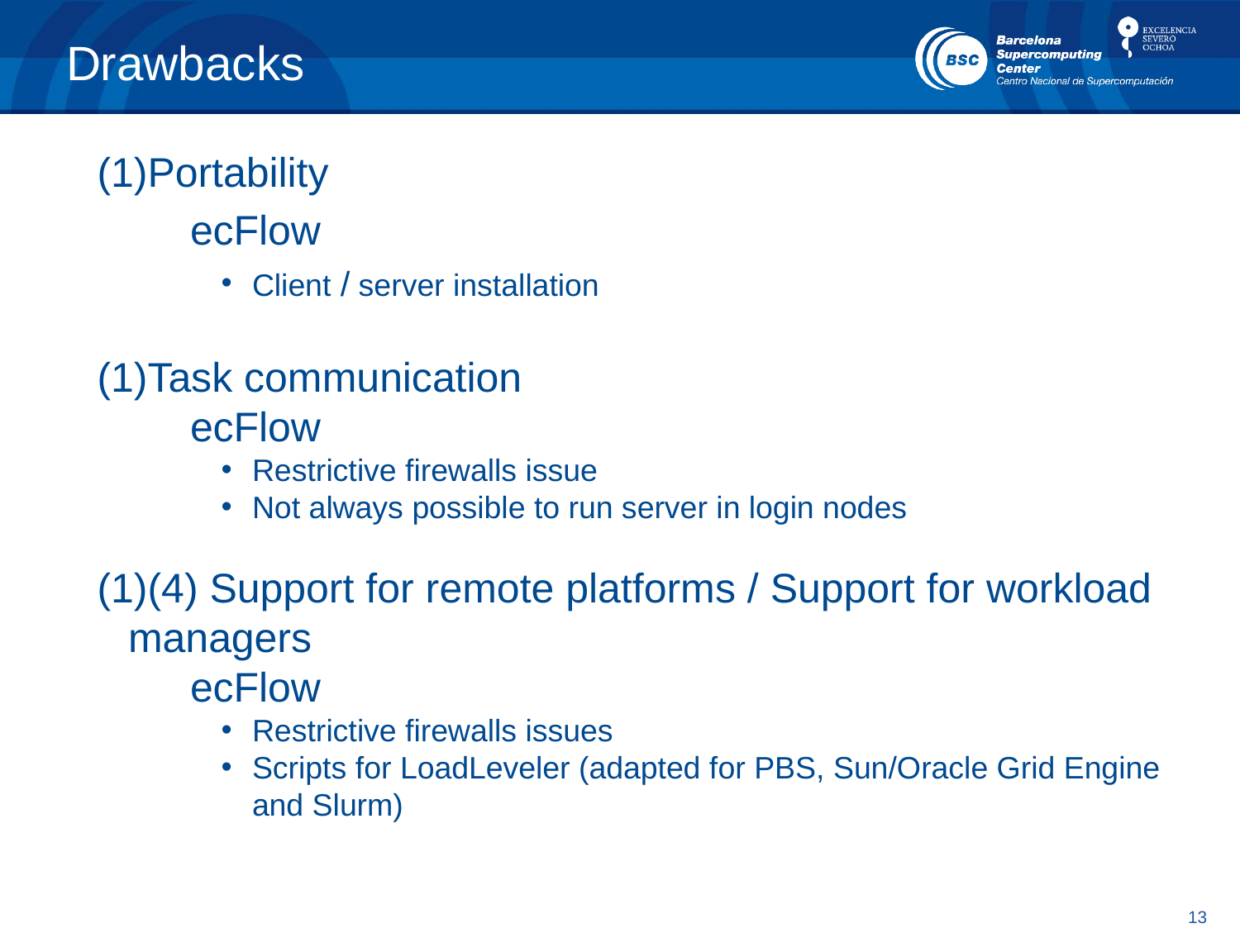

# Drawbacks
Portability
ecFlow
Client / server installation

Task communication
ecFlow
Restrictive firewalls issue
Not always possible to run server in login nodes

(4) Support for remote platforms / Support for workload managers
ecFlow
Restrictive firewalls issues
Scripts for LoadLeveler (adapted for PBS, Sun/Oracle Grid Engine and Slurm)